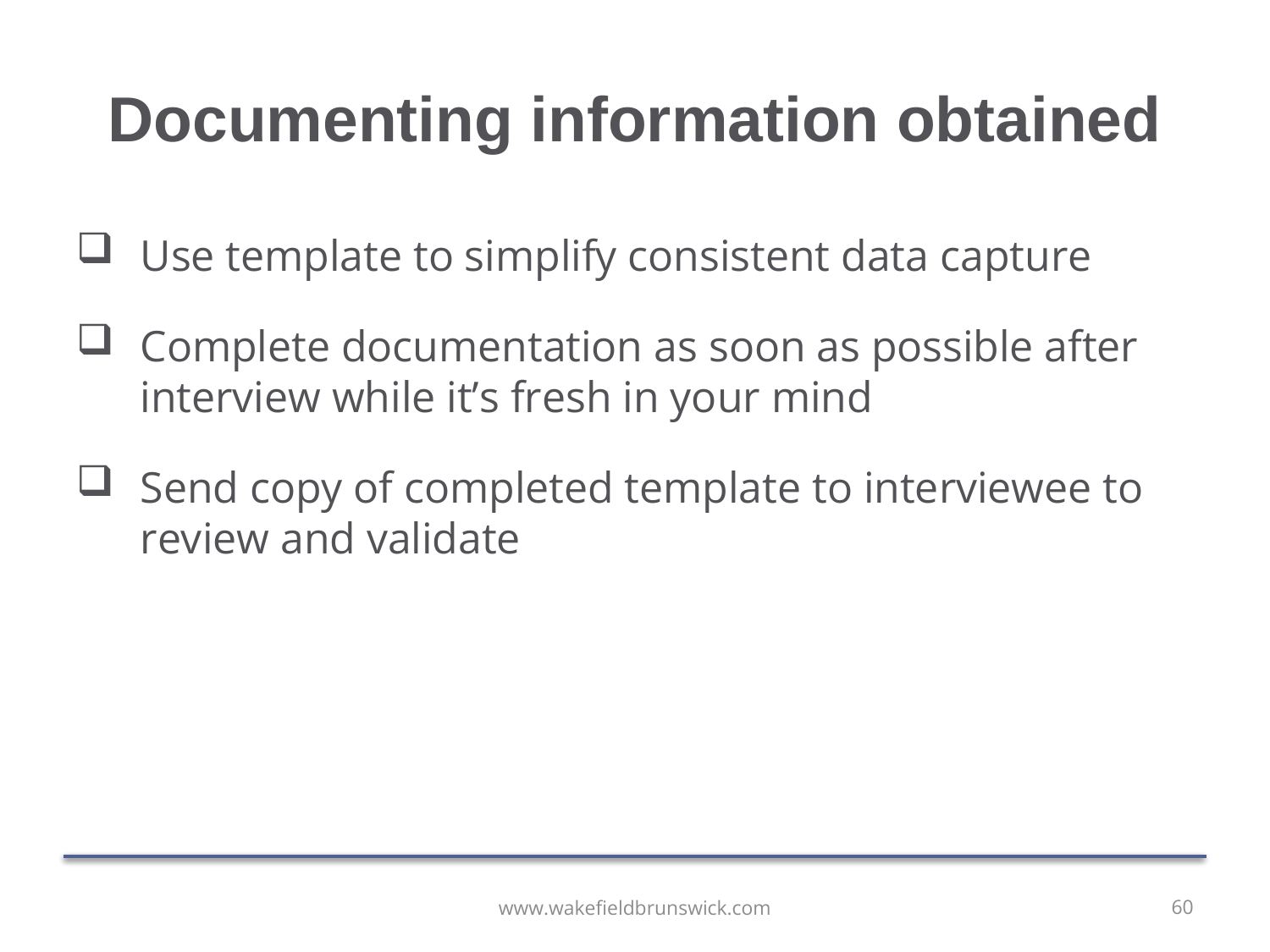

# Documenting information obtained
Use template to simplify consistent data capture
Complete documentation as soon as possible after interview while it’s fresh in your mind
Send copy of completed template to interviewee to review and validate
www.wakefieldbrunswick.com
60